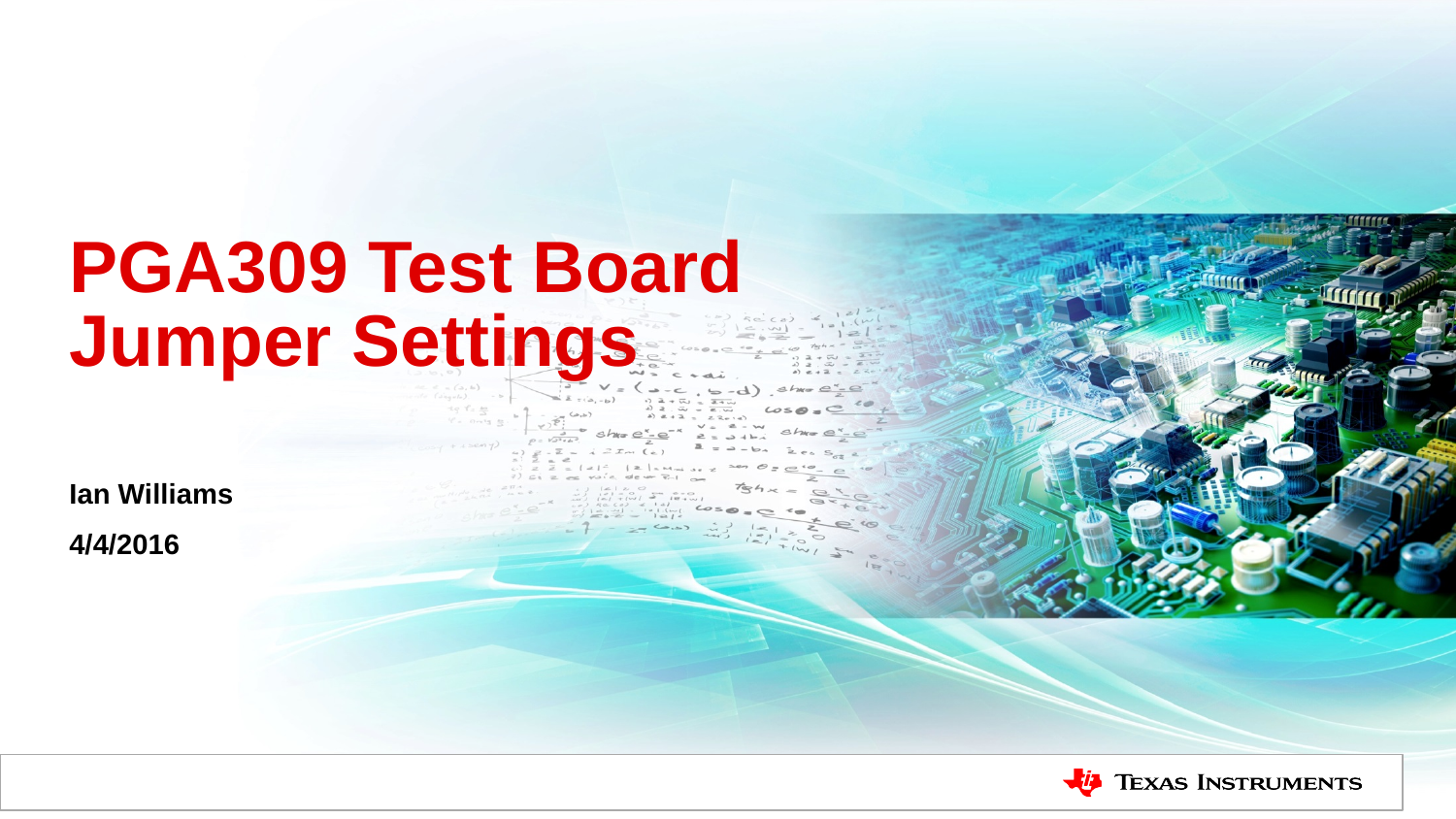

# PGA309 Test Board Jumper Settings
Ian Williams
4/4/2016